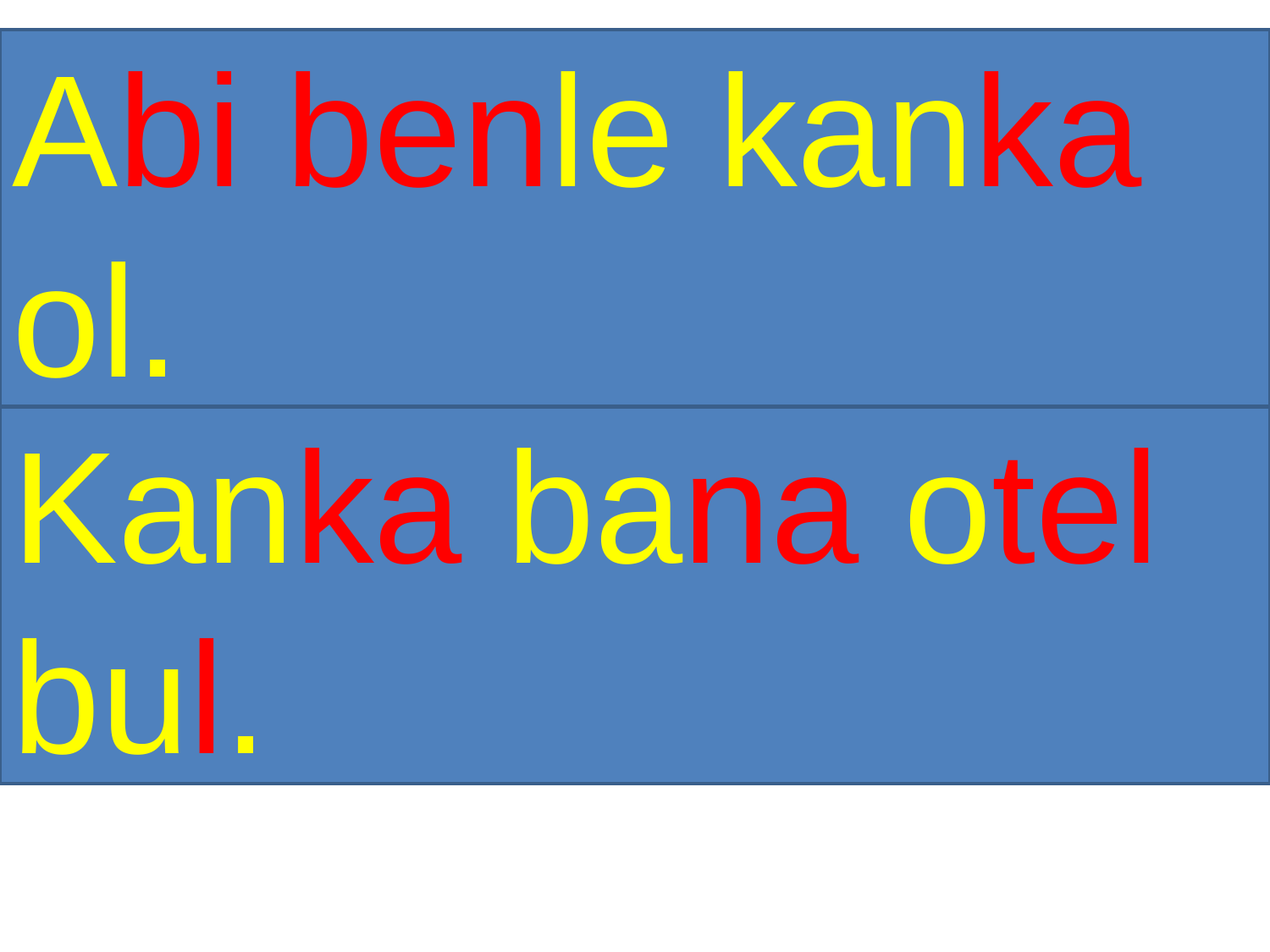

Abi benle kanka ol.
Kanka bana otel bul.